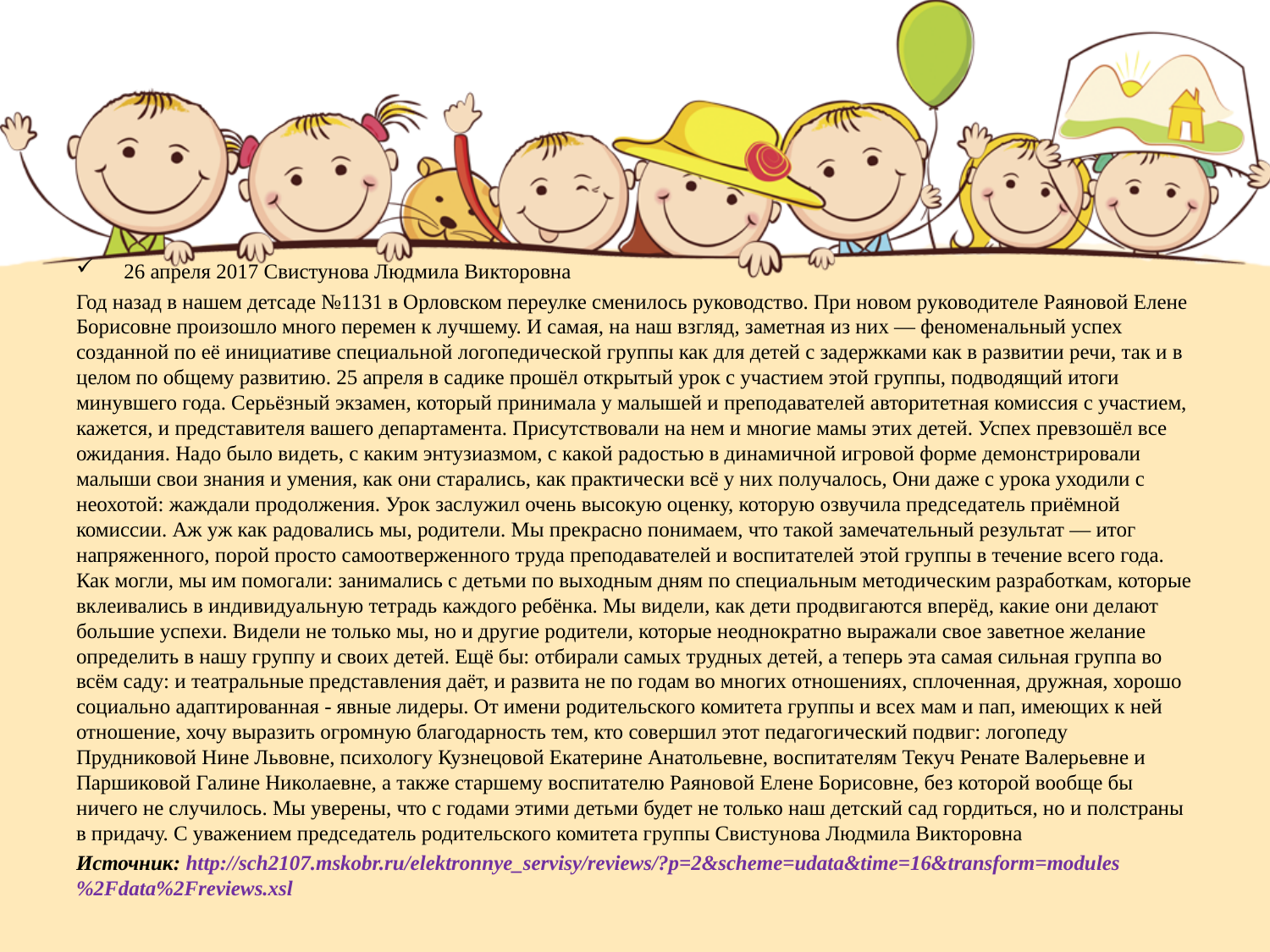

26 апреля 2017 Свистунова Людмила Викторовна
Год назад в нашем детсаде №1131 в Орловском переулке сменилось руководство. При новом руководителе Раяновой Елене Борисовне произошло много перемен к лучшему. И самая, на наш взгляд, заметная из них — феноменальный успех созданной по её инициативе специальной логопедической группы как для детей с задержками как в развитии речи, так и в целом по общему развитию. 25 апреля в садике прошёл открытый урок с участием этой группы, подводящий итоги минувшего года. Серьёзный экзамен, который принимала у малышей и преподавателей авторитетная комиссия с участием, кажется, и представителя вашего департамента. Присутствовали на нем и многие мамы этих детей. Успех превзошёл все ожидания. Надо было видеть, с каким энтузиазмом, с какой радостью в динамичной игровой форме демонстрировали малыши свои знания и умения, как они старались, как практически всё у них получалось, Они даже с урока уходили с неохотой: жаждали продолжения. Урок заслужил очень высокую оценку, которую озвучила председатель приёмной комиссии. Аж уж как радовались мы, родители. Мы прекрасно понимаем, что такой замечательный результат — итог напряженного, порой просто самоотверженного труда преподавателей и воспитателей этой группы в течение всего года. Как могли, мы им помогали: занимались с детьми по выходным дням по специальным методическим разработкам, которые вклеивались в индивидуальную тетрадь каждого ребёнка. Мы видели, как дети продвигаются вперёд, какие они делают большие успехи. Видели не только мы, но и другие родители, которые неоднократно выражали свое заветное желание определить в нашу группу и своих детей. Ещё бы: отбирали самых трудных детей, а теперь эта самая сильная группа во всём саду: и театральные представления даёт, и развита не по годам во многих отношениях, сплоченная, дружная, хорошо социально адаптированная - явные лидеры. От имени родительского комитета группы и всех мам и пап, имеющих к ней отношение, хочу выразить огромную благодарность тем, кто совершил этот педагогический подвиг: логопеду Прудниковой Нине Львовне, психологу Кузнецовой Екатерине Анатольевне, воспитателям Текуч Ренате Валерьевне и Паршиковой Галине Николаевне, а также старшему воспитателю Раяновой Елене Борисовне, без которой вообще бы ничего не случилось. Мы уверены, что с годами этими детьми будет не только наш детский сад гордиться, но и полстраны в придачу. С уважением председатель родительского комитета группы Свистунова Людмила Викторовна
Источник: http://sch2107.mskobr.ru/elektronnye_servisy/reviews/?p=2&scheme=udata&time=16&transform=modules%2Fdata%2Freviews.xsl